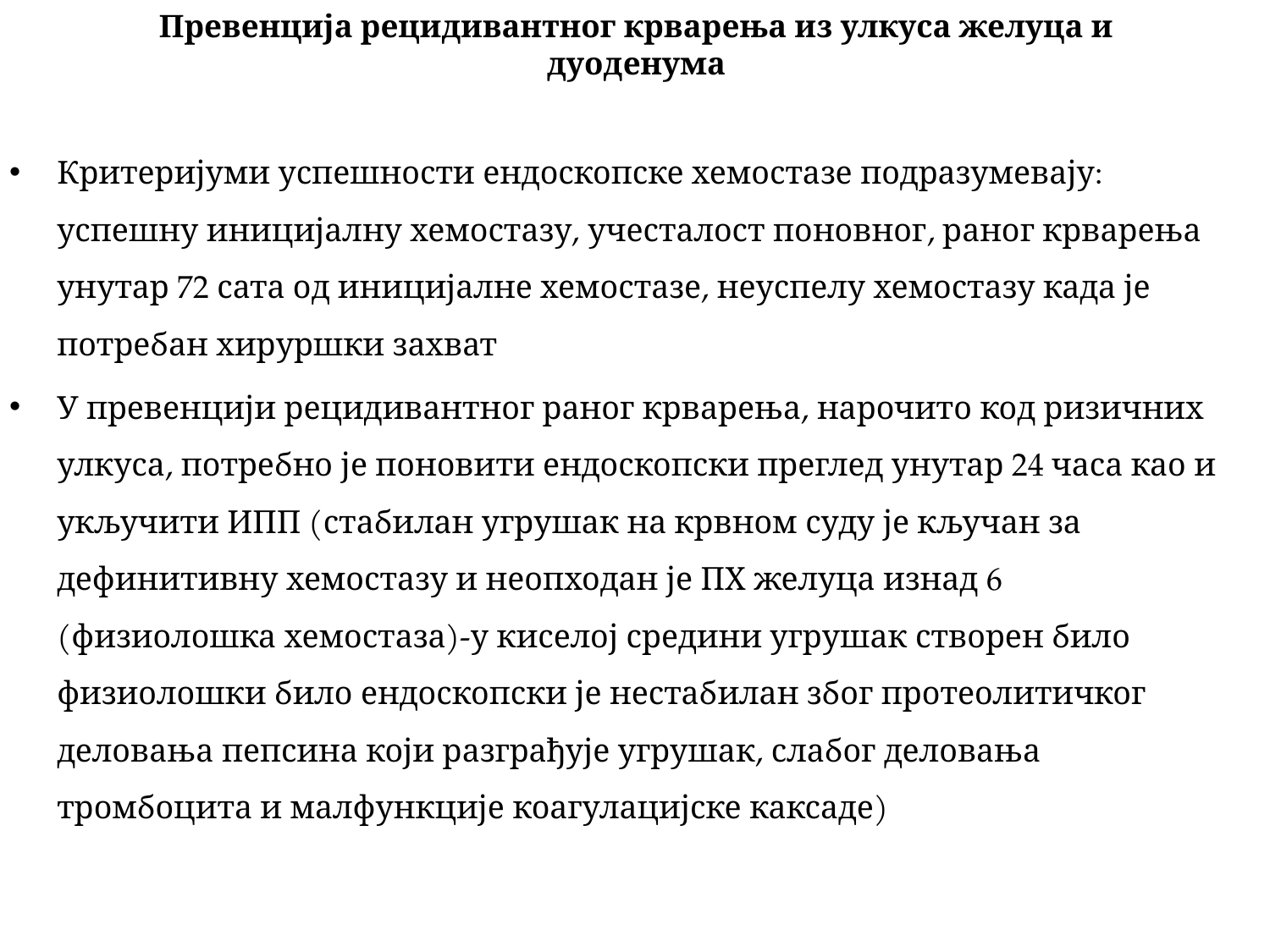

# Превенција рецидивантног крварења из улкуса желуца и дуоденума
Критеријуми успешности ендоскопске хемостазе подразумевају: успешну иницијалну хемостазу, учесталост поновног, раног крварења унутар 72 сата од иницијалне хемостазе, неуспелу хемостазу када је потребан хируршки захват
У превенцији рецидивантног раног крварења, нарочито код ризичних  улкуса, потребно је поновити ендоскопски преглед унутар 24 часа као и укључити ИПП (стабилан угрушак на крвном суду је кључан за дефинитивну хемостазу и неопходан је ПХ желуца изнад 6 (физиолошка хемостаза)-у киселој средини угрушак створен било физиолошки било ендоскопски је нестабилан због протеолитичког деловања пепсина који разграђује угрушак, слабог деловања тромбоцита и малфункције коагулацијске каксаде)